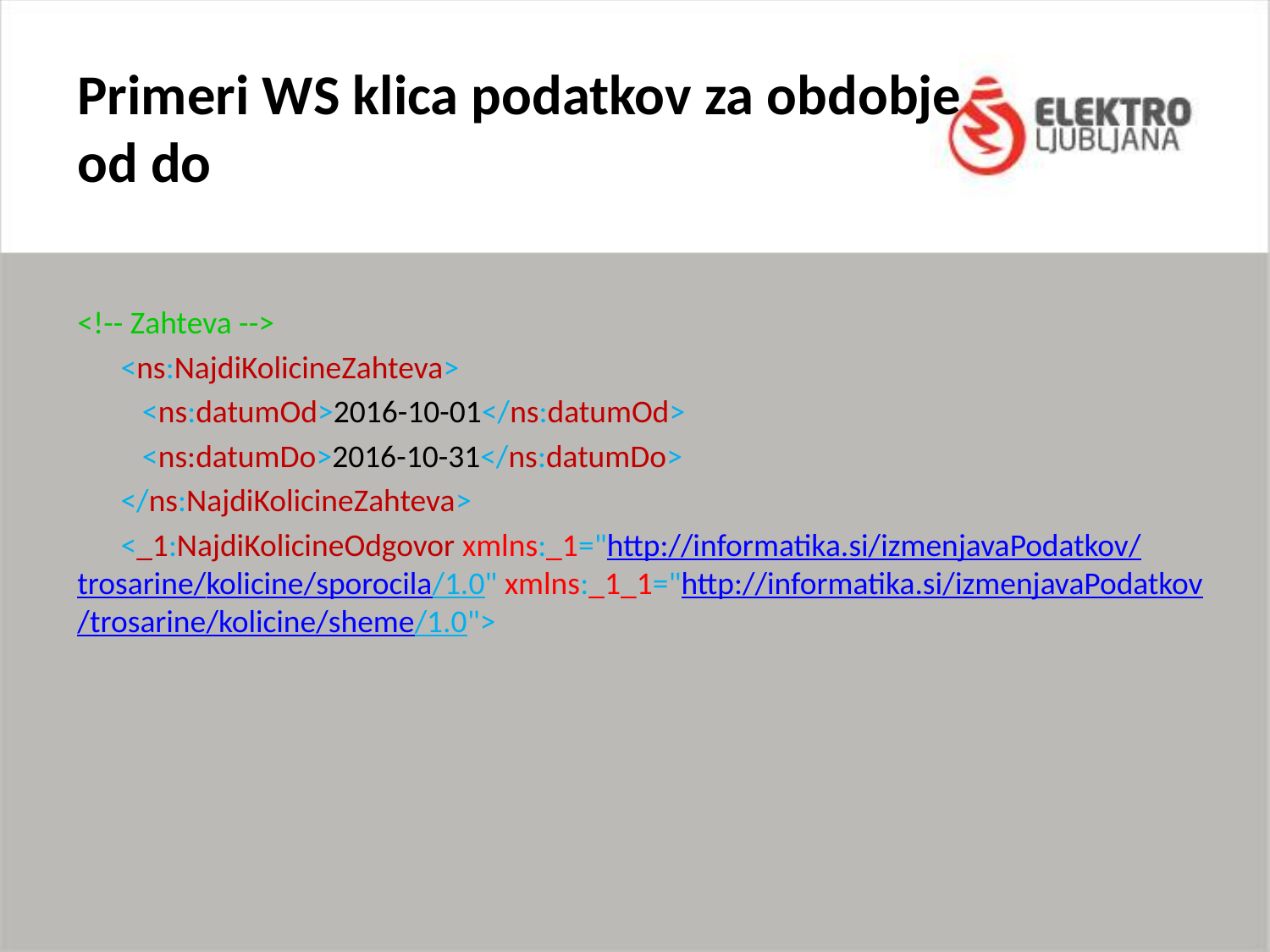

Primeri WS klica podatkov za obdobje od do
<!-- Zahteva -->
      <ns:NajdiKolicineZahteva>
         <ns:datumOd>2016-10-01</ns:datumOd>
         <ns:datumDo>2016-10-31</ns:datumDo>
      </ns:NajdiKolicineZahteva>
      <_1:NajdiKolicineOdgovor xmlns:_1="http://informatika.si/izmenjavaPodatkov/trosarine/kolicine/sporocila/1.0" xmlns:_1_1="http://informatika.si/izmenjavaPodatkov/trosarine/kolicine/sheme/1.0">